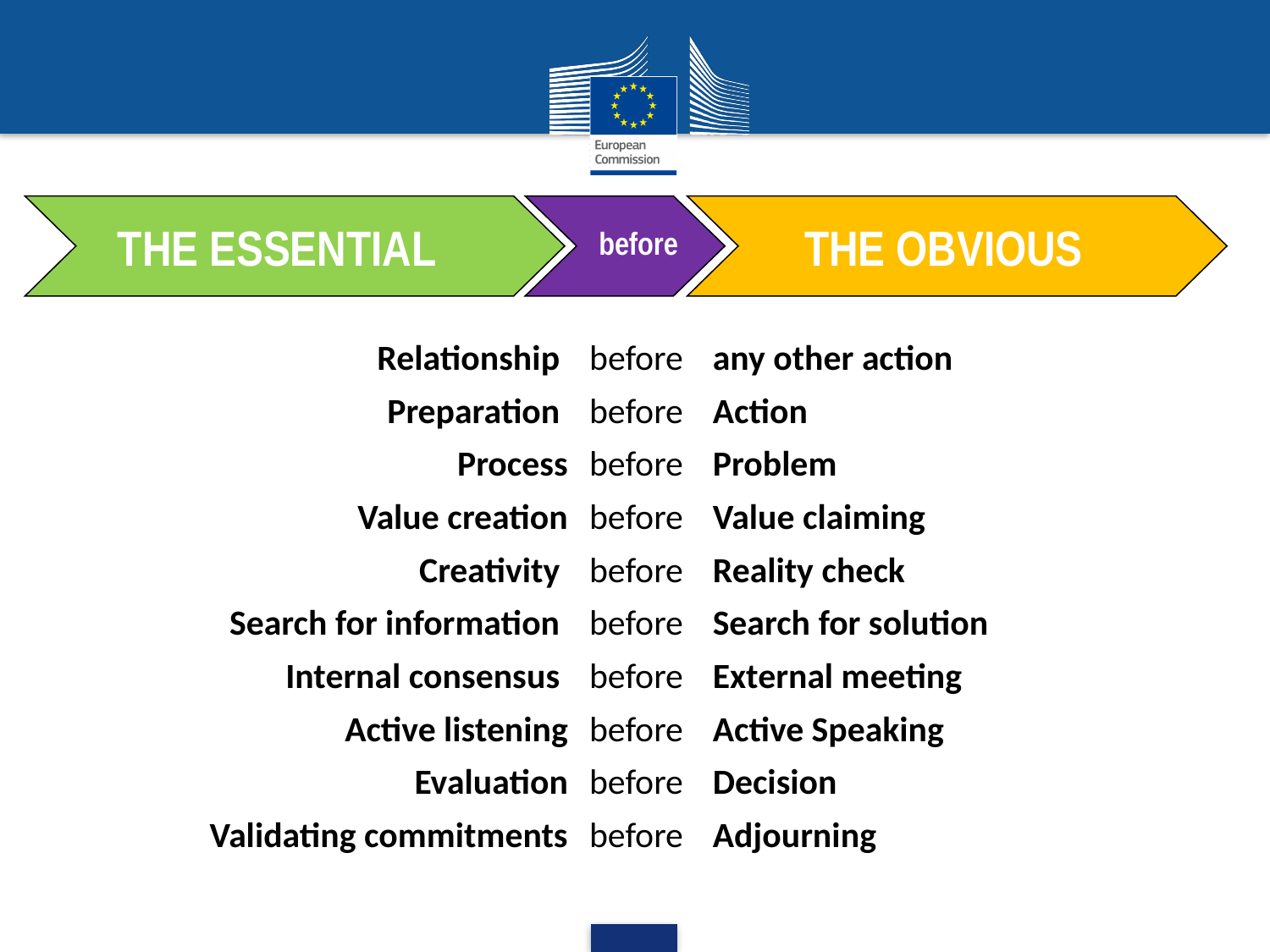

THE ESSENTIAL
  before
           THE OBVIOUS
| Relationship | before | any other action |
| --- | --- | --- |
| Preparation | before | Action |
| Process | before | Problem |
| Value creation | before | Value claiming |
| Creativity | before | Reality check |
| Search for information | before | Search for solution |
| Internal consensus | before | External meeting |
| Active listening | before | Active Speaking |
| Evaluation | before | Decision |
| Validating commitments | before | Adjourning |